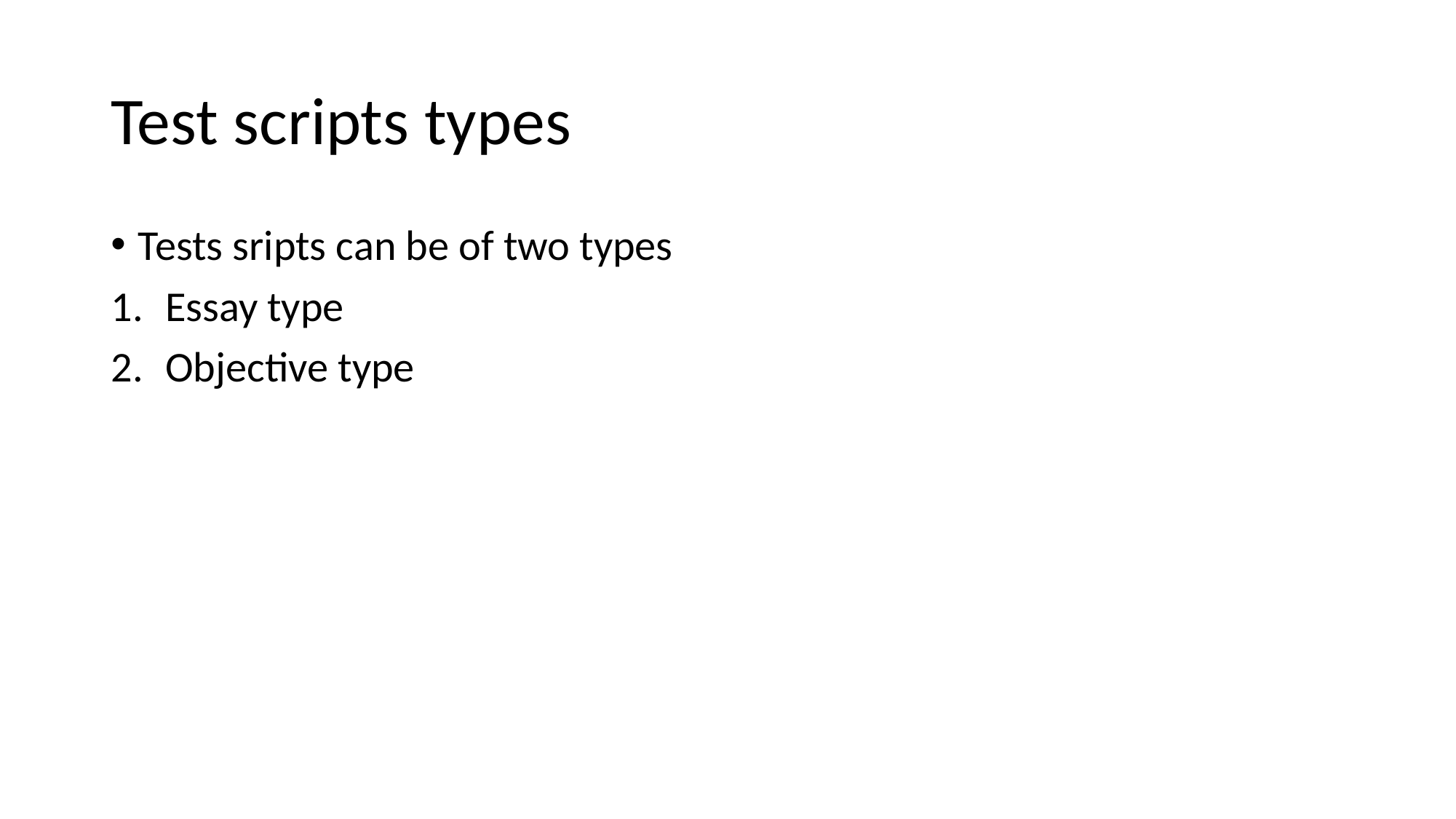

# Test scripts types
Tests sripts can be of two types
Essay type
Objective type